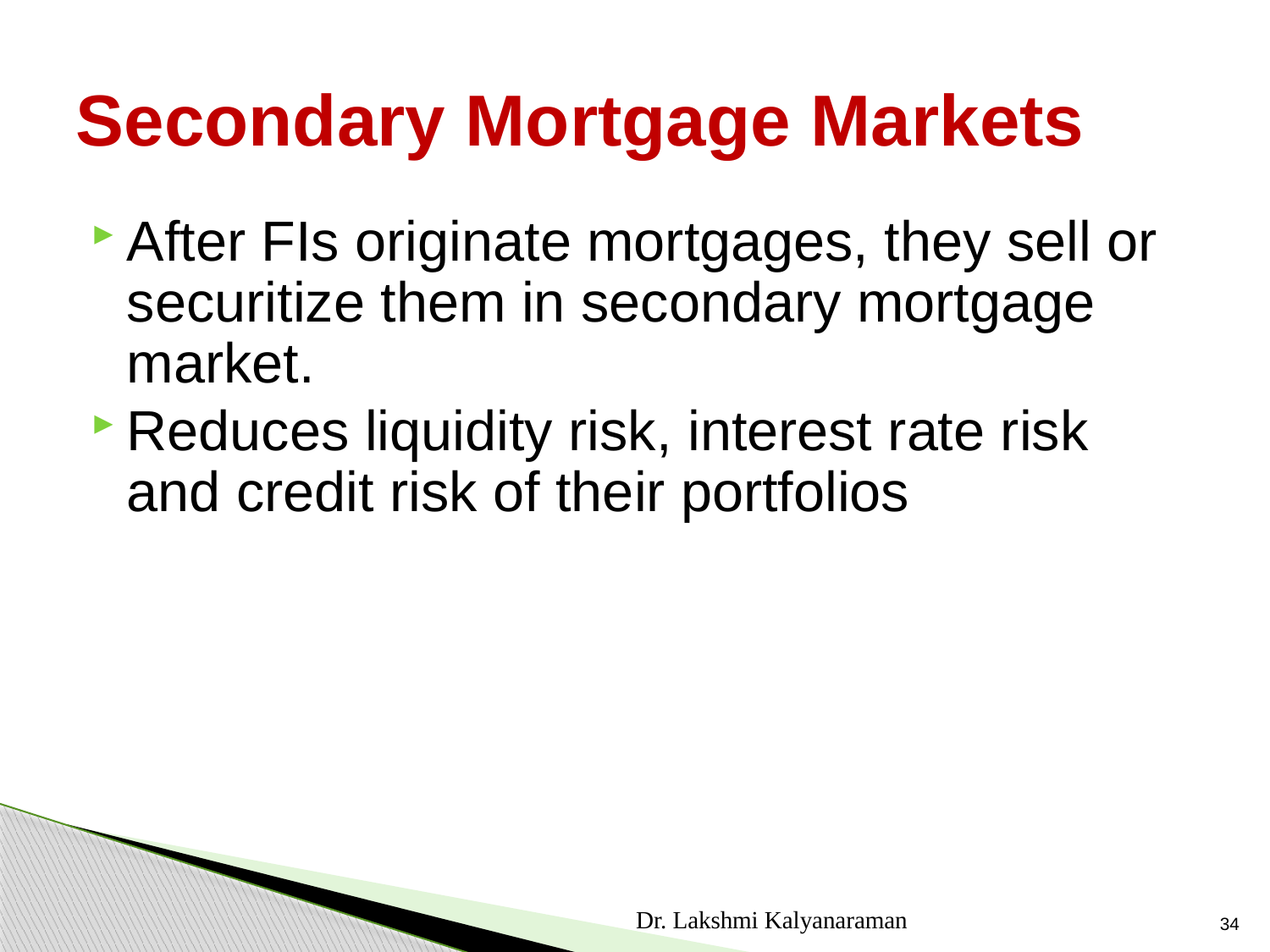

# Secondary Mortgage Markets
After FIs originate mortgages, they sell or securitize them in secondary mortgage market.
Reduces liquidity risk, interest rate risk and credit risk of their portfolios
Dr. Lakshmi Kalyanaraman
34